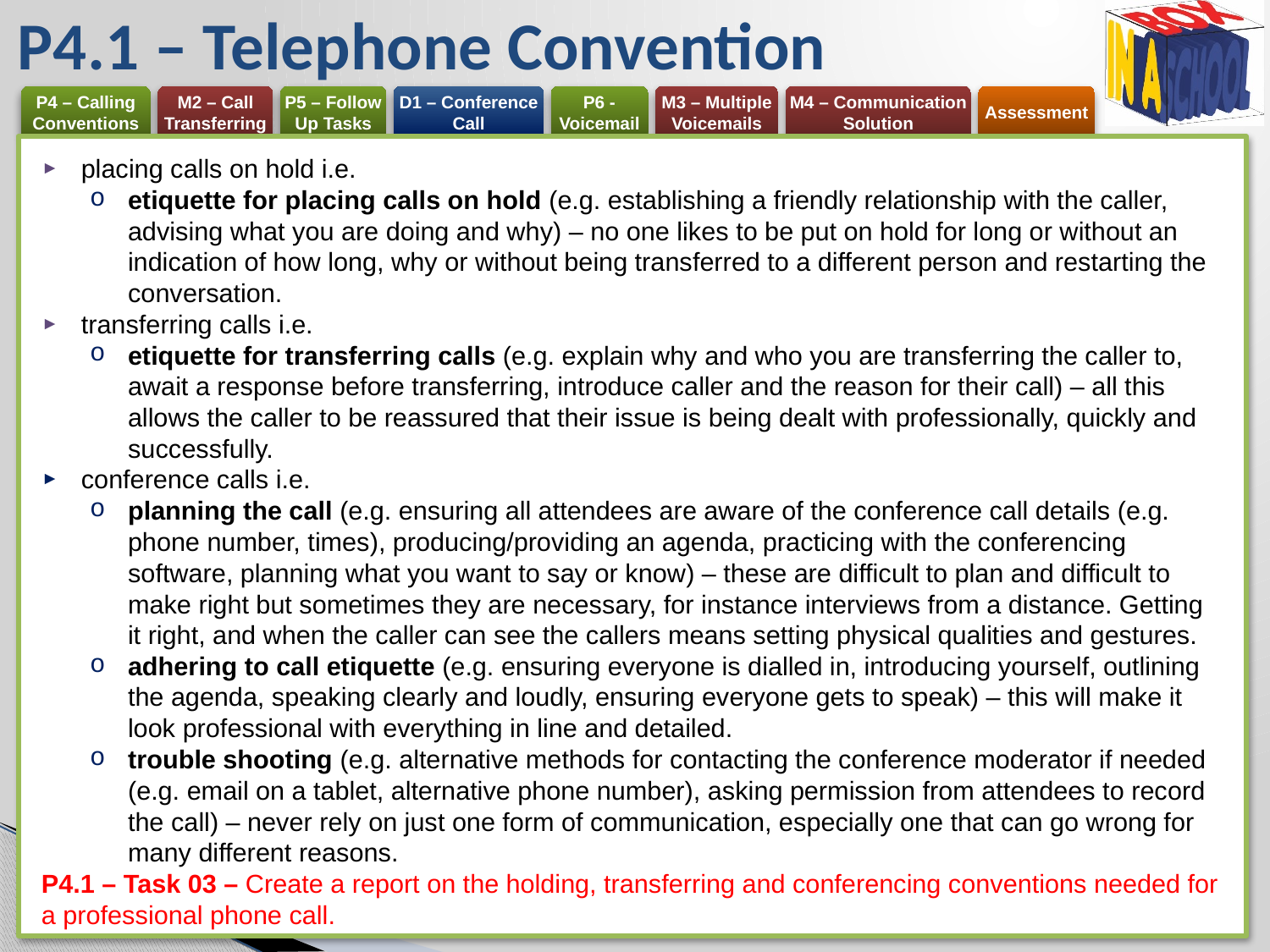

# P4.1 – Telephone Convention
placing calls on hold i.e.
etiquette for placing calls on hold (e.g. establishing a friendly relationship with the caller, advising what you are doing and why) – no one likes to be put on hold for long or without an indication of how long, why or without being transferred to a different person and restarting the conversation.
transferring calls i.e.
etiquette for transferring calls (e.g. explain why and who you are transferring the caller to, await a response before transferring, introduce caller and the reason for their call) – all this allows the caller to be reassured that their issue is being dealt with professionally, quickly and successfully.
conference calls i.e.
planning the call (e.g. ensuring all attendees are aware of the conference call details (e.g. phone number, times), producing/providing an agenda, practicing with the conferencing software, planning what you want to say or know) – these are difficult to plan and difficult to make right but sometimes they are necessary, for instance interviews from a distance. Getting it right, and when the caller can see the callers means setting physical qualities and gestures.
adhering to call etiquette (e.g. ensuring everyone is dialled in, introducing yourself, outlining the agenda, speaking clearly and loudly, ensuring everyone gets to speak) – this will make it look professional with everything in line and detailed.
trouble shooting (e.g. alternative methods for contacting the conference moderator if needed (e.g. email on a tablet, alternative phone number), asking permission from attendees to record the call) – never rely on just one form of communication, especially one that can go wrong for many different reasons.
P4.1 – Task 03 – Create a report on the holding, transferring and conferencing conventions needed for a professional phone call.